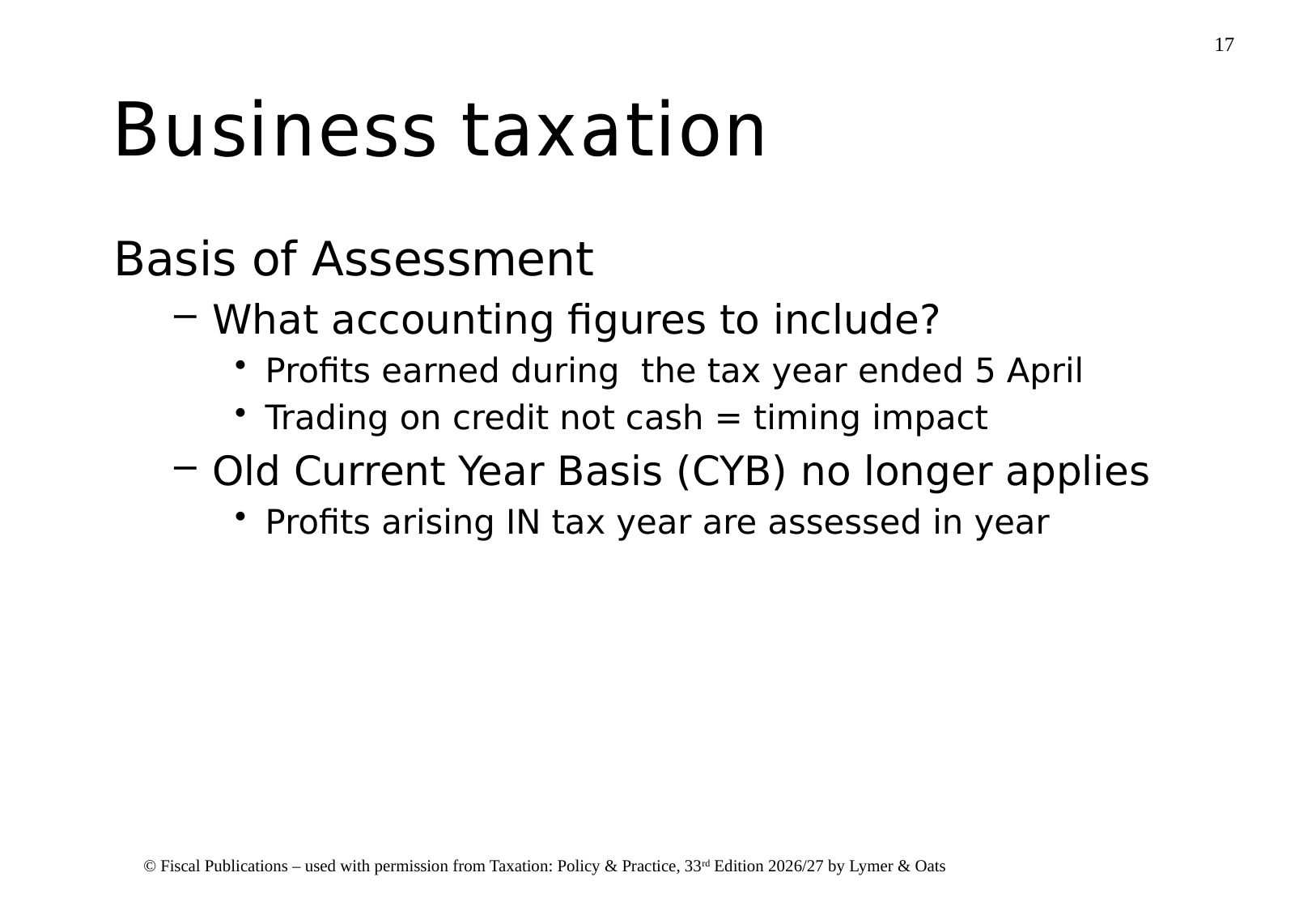

# Business taxation
Basis of Assessment
What accounting figures to include?
Profits earned during  the tax year ended 5 April
Trading on credit not cash = timing impact
Old Current Year Basis (CYB) no longer applies
Profits arising IN tax year are assessed in year